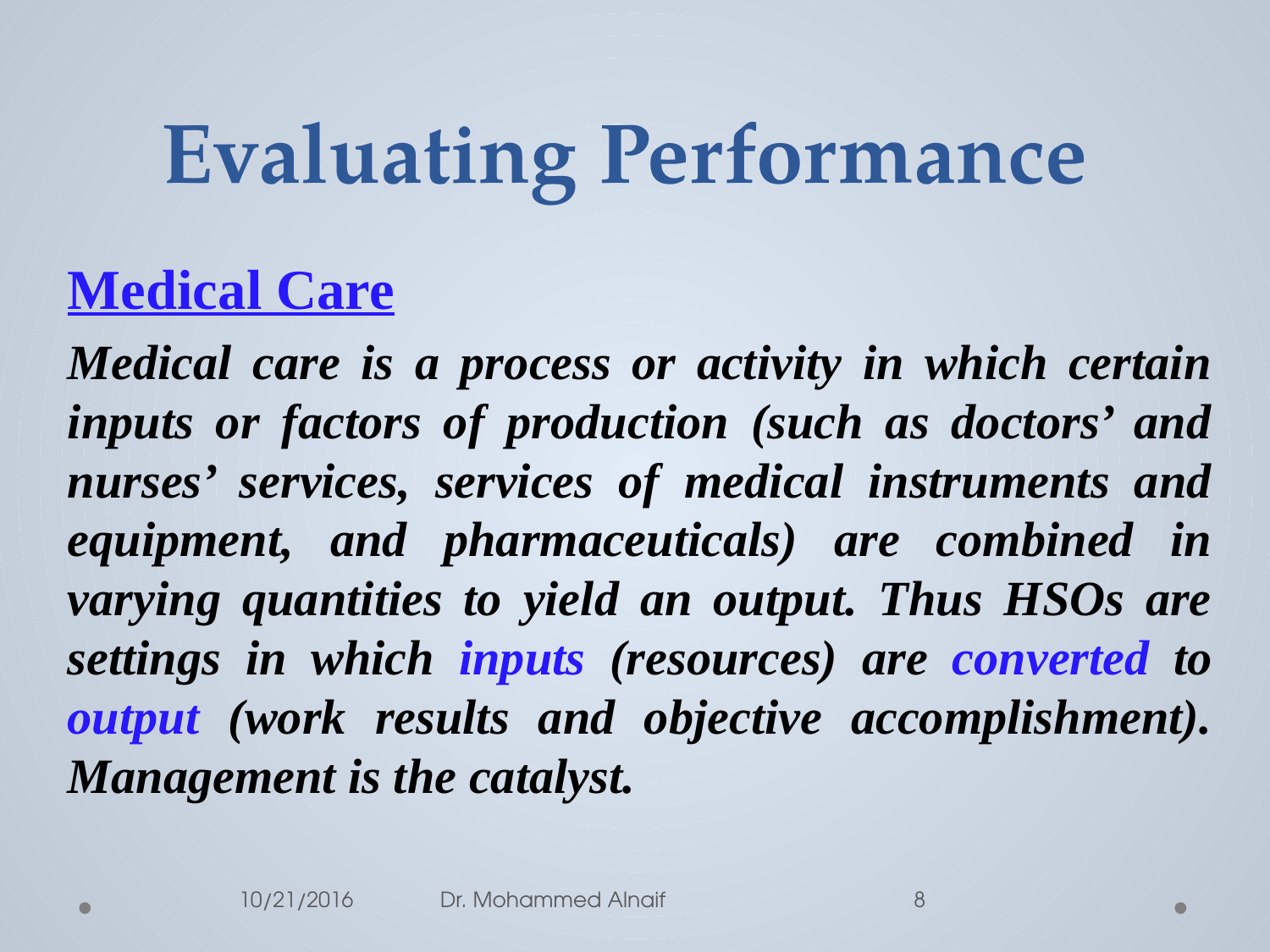

# Evaluating Performance
Medical Care
Medical care is a process or activity in which certain inputs or factors of production (such as doctors’ and nurses’ services, services of medical instruments and equipment, and pharmaceuticals) are combined in varying quantities to yield an output. Thus HSOs are settings in which inputs (resources) are converted to output (work results and objective accomplishment). Management is the catalyst.
10/21/2016
Dr. Mohammed Alnaif
8